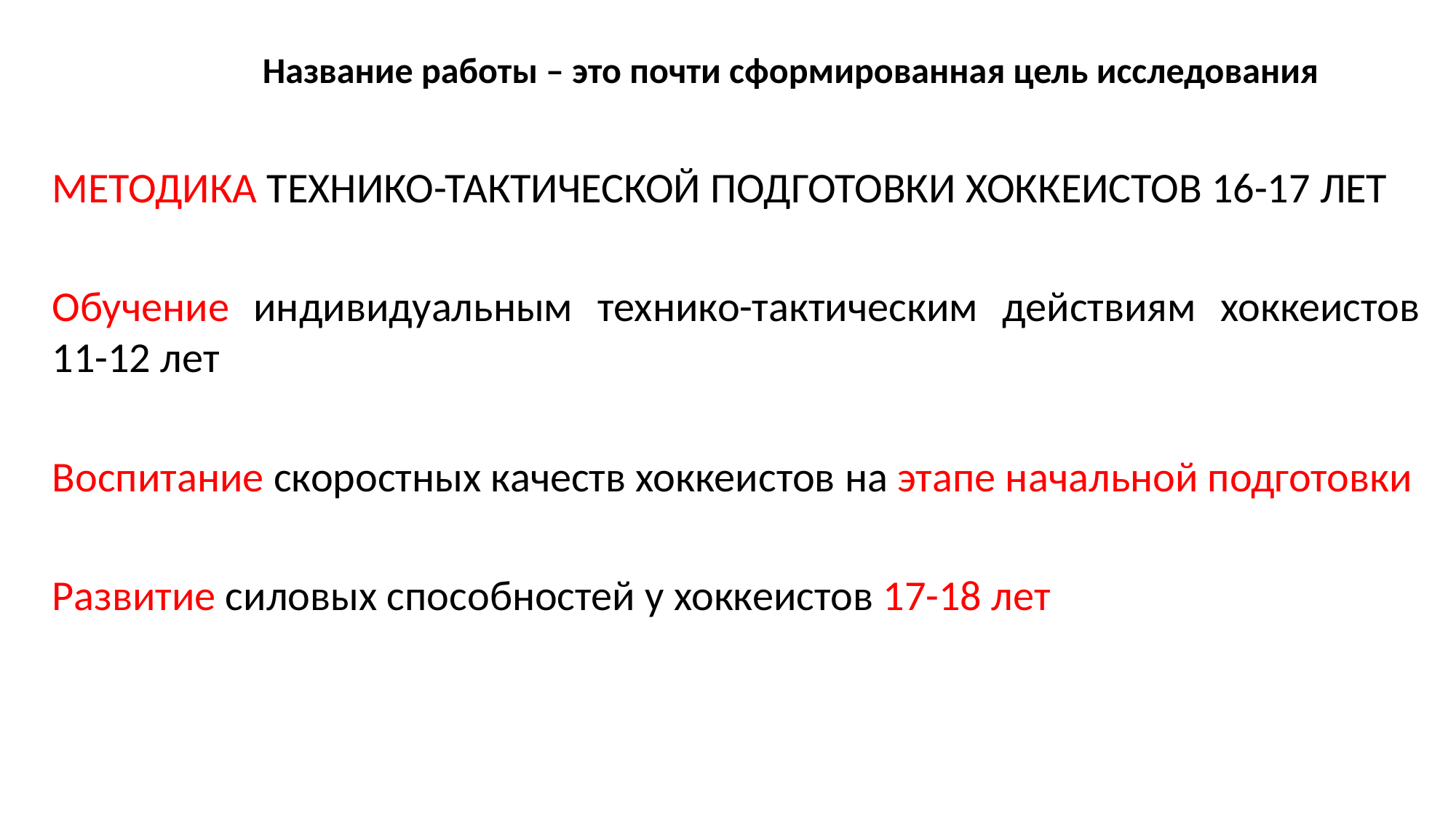

Название работы – это почти сформированная цель исследования

МЕТОДИКА ТЕХНИКО-ТАКТИЧЕСКОЙ ПОДГОТОВКИ ХОККЕИСТОВ 16-17 ЛЕТ

Обучение индивидуальным технико-тактическим действиям хоккеистов 11-12 лет

Воспитание скоростных качеств хоккеистов на этапе начальной подготовки

Развитие силовых способностей у хоккеистов 17-18 лет

#